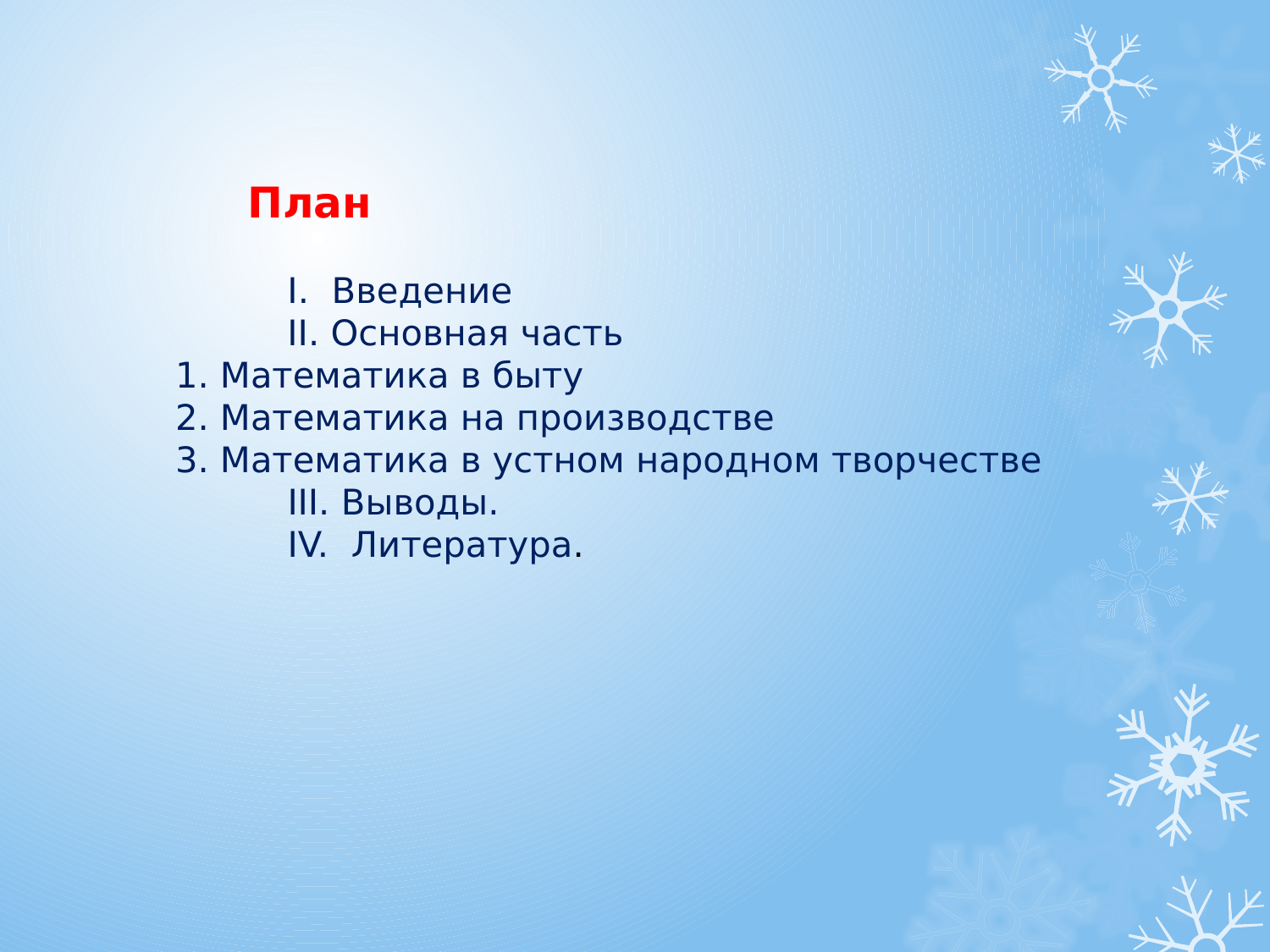

# План I.  Введение II. Основная часть 1. Математика в быту 2. Математика на производстве 3. Математика в устном народном творчестве III. Выводы. IV.  Литература.